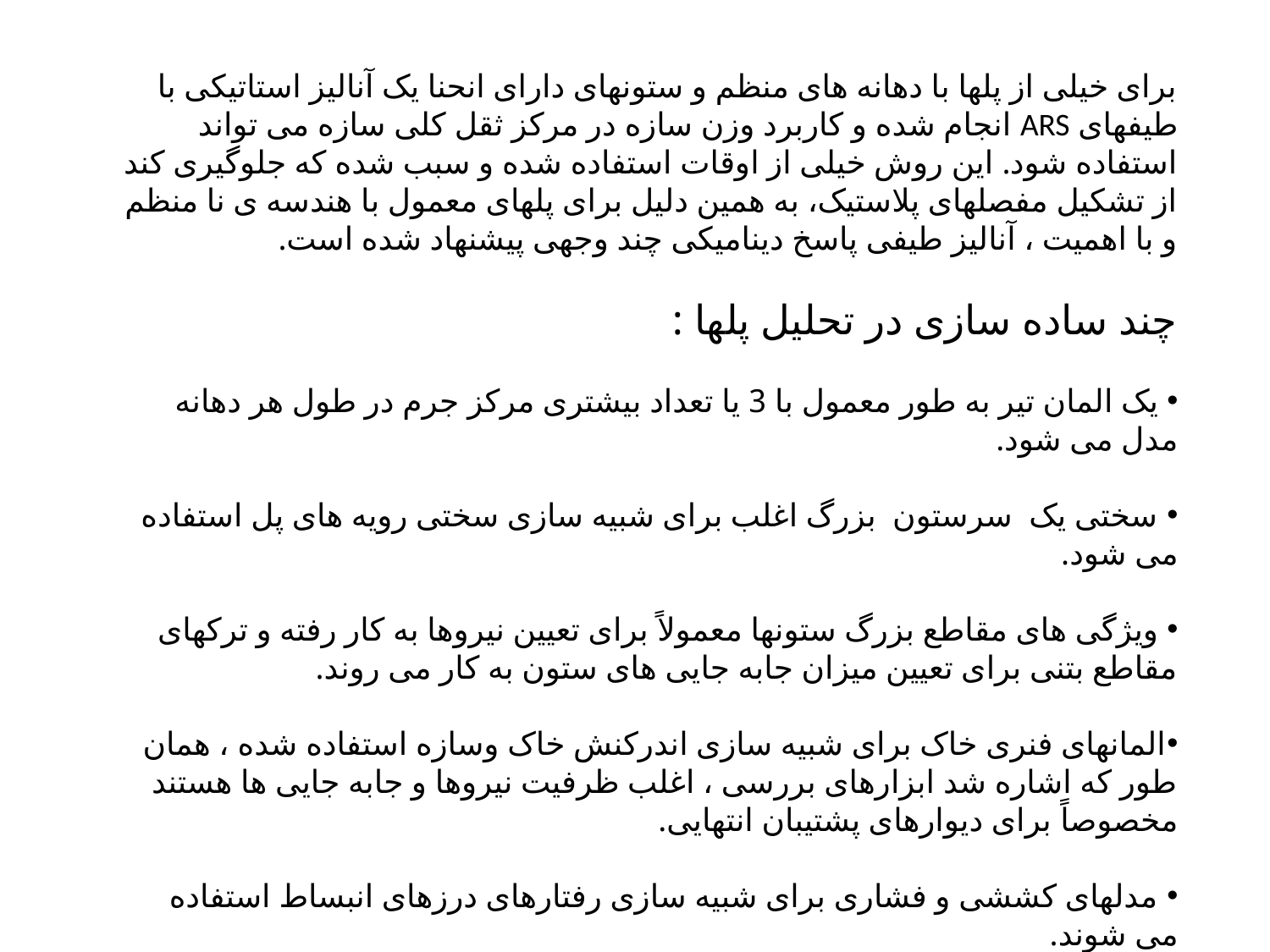

برای خیلی از پلها با دهانه های منظم و ستونهای دارای انحنا یک آنالیز استاتیکی با طیفهای ARS انجام شده و کاربرد وزن سازه در مرکز ثقل کلی سازه می تواند استفاده شود. این روش خیلی از اوقات استفاده شده و سبب شده که جلوگیری کند از تشکیل مفصلهای پلاستیک، به همین دلیل برای پلهای معمول با هندسه ی نا منظم و با اهمیت ، آنالیز طیفی پاسخ دینامیکی چند وجهی پیشنهاد شده است.

چند ساده سازی در تحلیل پلها :

 یک المان تیر به طور معمول با 3 یا تعداد بیشتری مرکز جرم در طول هر دهانه مدل می شود.

 سختی یک  سرستون  بزرگ اغلب برای شبیه سازی سختی رویه های پل استفاده می شود.

 ویژگی های مقاطع بزرگ ستونها معمولاً برای تعیین نیروها به کار رفته و ترکهای مقاطع بتنی برای تعیین میزان جابه جایی های ستون به کار می روند.

المانهای فنری خاک برای شبیه سازی اندرکنش خاک وسازه استفاده شده ، همان طور که اشاره شد ابزارهای بررسی ، اغلب ظرفیت نیروها و جابه جایی ها هستند مخصوصاً برای دیوارهای پشتیبان انتهایی.

 مدلهای کششی و فشاری برای شبیه سازی رفتارهای درزهای انبساط استفاده می شوند.